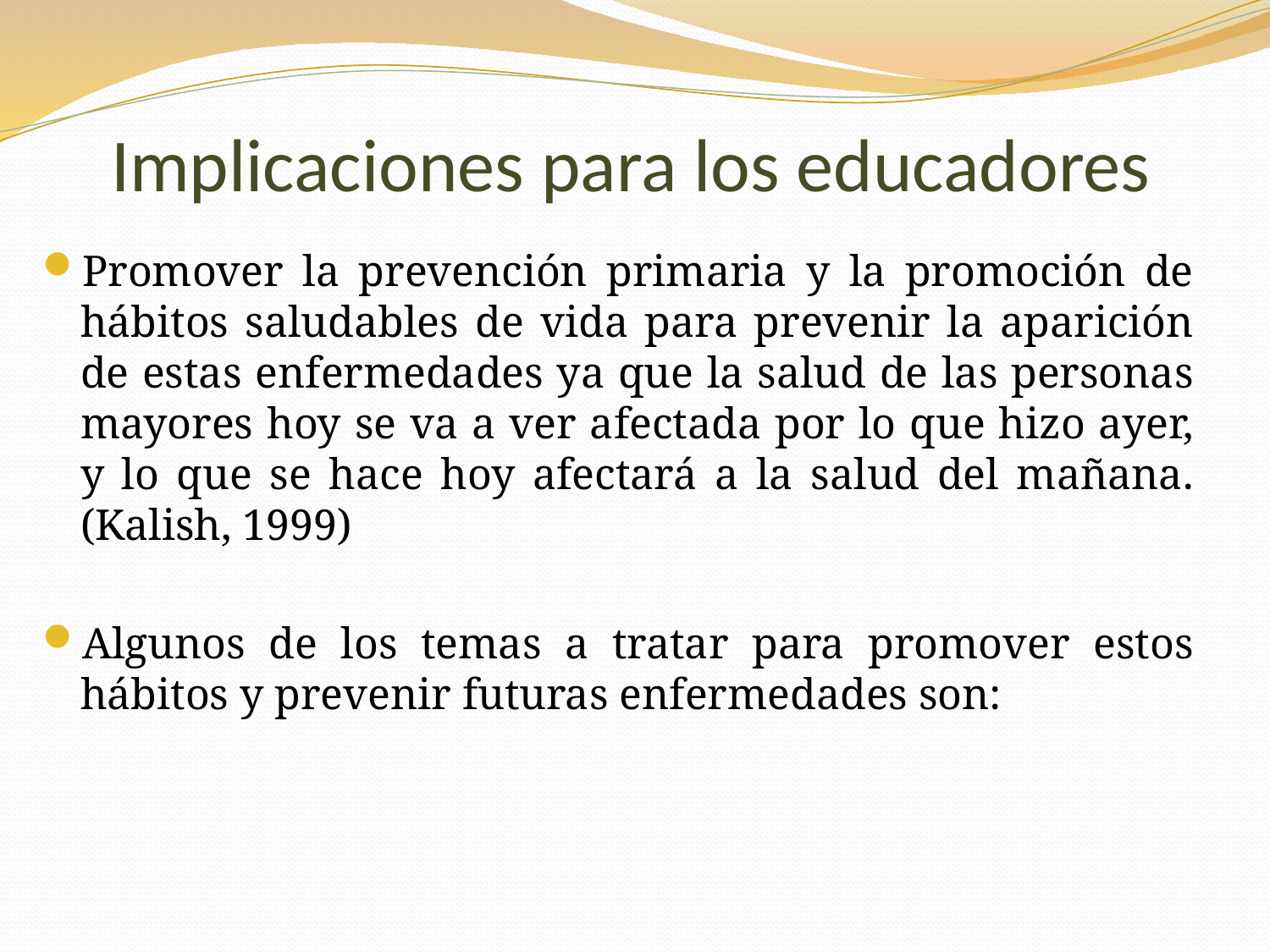

# Implicaciones para los educadores
Promover la prevención primaria y la promoción de hábitos saludables de vida para prevenir la aparición de estas enfermedades ya que la salud de las personas mayores hoy se va a ver afectada por lo que hizo ayer, y lo que se hace hoy afectará a la salud del mañana. (Kalish, 1999)

Algunos de los temas a tratar para promover estos hábitos y prevenir futuras enfermedades son: